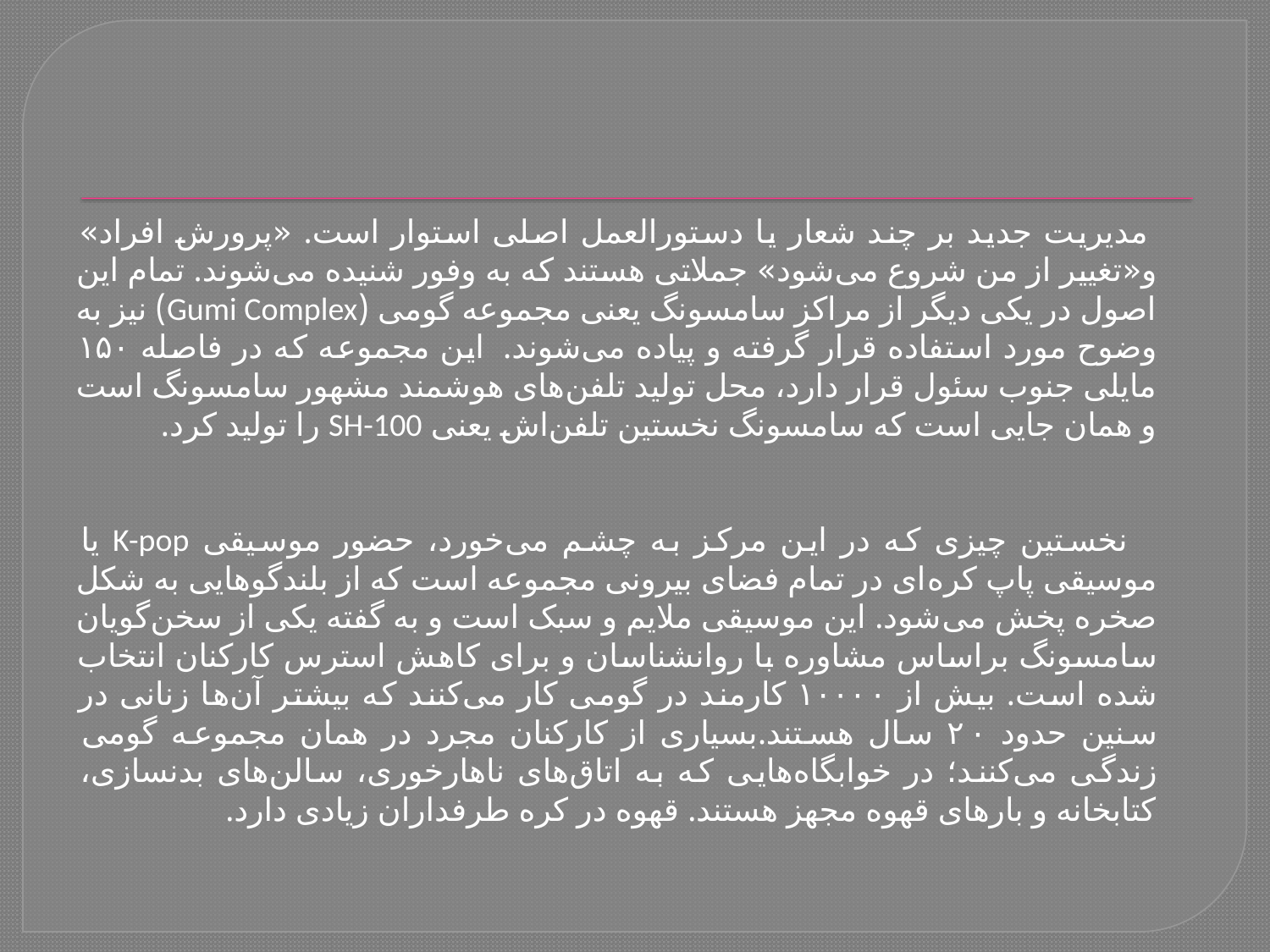

مدیریت جدید بر چند شعار یا دستورالعمل اصلی استوار است. «پرورش افراد» و«تغییر از من شروع می‌شود» جملاتی هستند که به وفور شنیده می‌شوند. تمام این اصول در یکی دیگر از مراکز سامسونگ یعنی مجموعه گومی (Gumi Complex) نیز به وضوح مورد استفاده قرار گرفته و پیاده می‌شوند.  این مجموعه که در فاصله ۱۵۰ مایلی جنوب سئول قرار دارد، محل تولید تلفن‌های هوشمند مشهور سامسونگ است و همان جایی است که سامسونگ نخستین تلفن‌اش یعنی SH-100 را تولید کرد.

     نخستین چیزی که در این مرکز به چشم می‌خورد، حضور موسیقی K-pop یا موسیقی پاپ کره‌ای در تمام فضای بیرونی مجموعه است که از بلندگوهایی به شکل صخره پخش می‌شود. این موسیقی ملایم و سبک است و به گفته یکی از سخن‌گویان سامسونگ براساس مشاوره با روانشناسان و برای کاهش استرس کارکنان انتخاب شده است. بیش از ۱۰۰۰۰ کارمند در گومی کار می‌کنند که بیشتر آن‌ها زنانی در سنین حدود ۲۰ سال هستند.بسیاری از کارکنان مجرد در همان مجموعه گومی زندگی می‌کنند؛ در خوابگاه‌هایی که به اتاق‌های ناهارخوری، سالن‌های بدنسازی، کتابخانه و بارهای قهوه مجهز هستند. قهوه در کره طرفداران زیادی دارد.